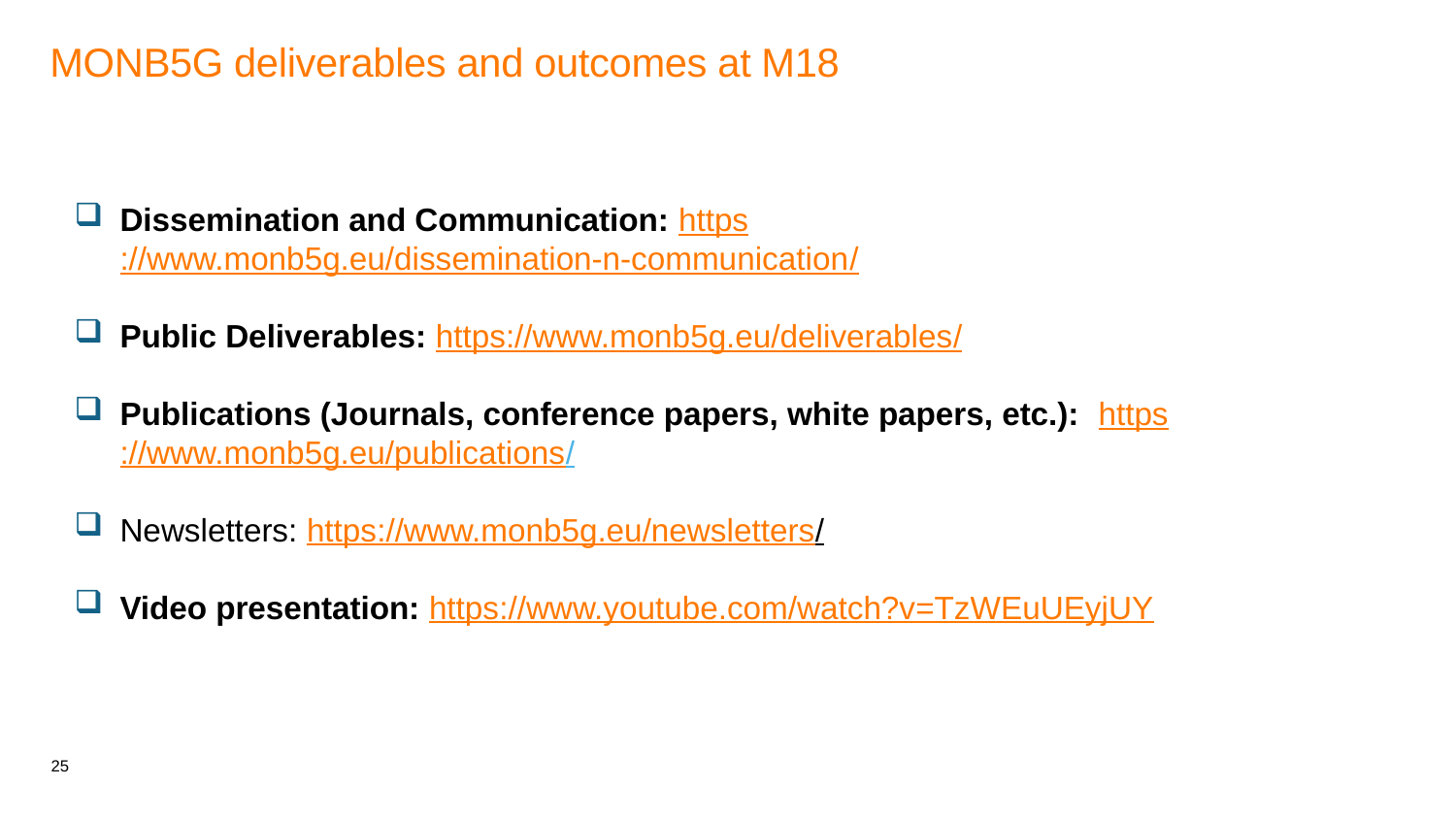

# MONB5G deliverables and outcomes at M18

Dissemination and Communication: https://www.monb5g.eu/dissemination-n-communication/

Public Deliverables: https://www.monb5g.eu/deliverables/

Publications (Journals, conference papers, white papers, etc.):  https://www.monb5g.eu/publications/

Newsletters: https://www.monb5g.eu/newsletters/

Video presentation: https://www.youtube.com/watch?v=TzWEuUEyjUY